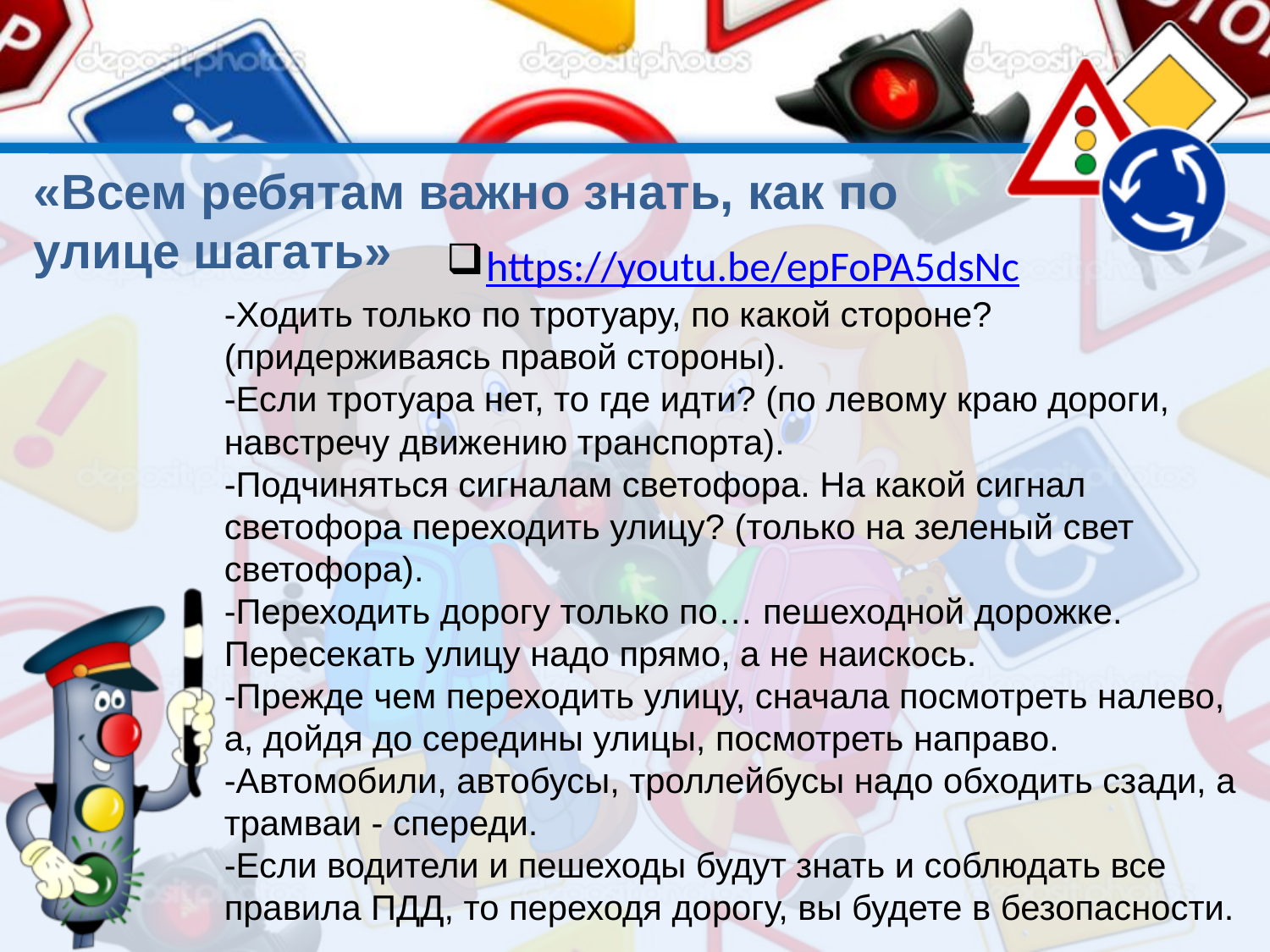

«Всем ребятам важно знать, как по улице шагать»
https://youtu.be/epFoPA5dsNc
-Ходить только по тротуару, по какой стороне? (придерживаясь правой стороны).
-Если тротуара нет, то где идти? (по левому краю дороги, навстречу движению транспорта).
-Подчиняться сигналам светофора. На какой сигнал светофора переходить улицу? (только на зеленый свет светофора).
-Переходить дорогу только по… пешеходной дорожке. Пересекать улицу надо прямо, а не наискось.
-Прежде чем переходить улицу, сначала посмотреть налево, а, дойдя до середины улицы, посмотреть направо.
-Автомобили, автобусы, троллейбусы надо обходить сзади, а трамваи - спереди.
-Если водители и пешеходы будут знать и соблюдать все правила ПДД, то переходя дорогу, вы будете в безопасности.